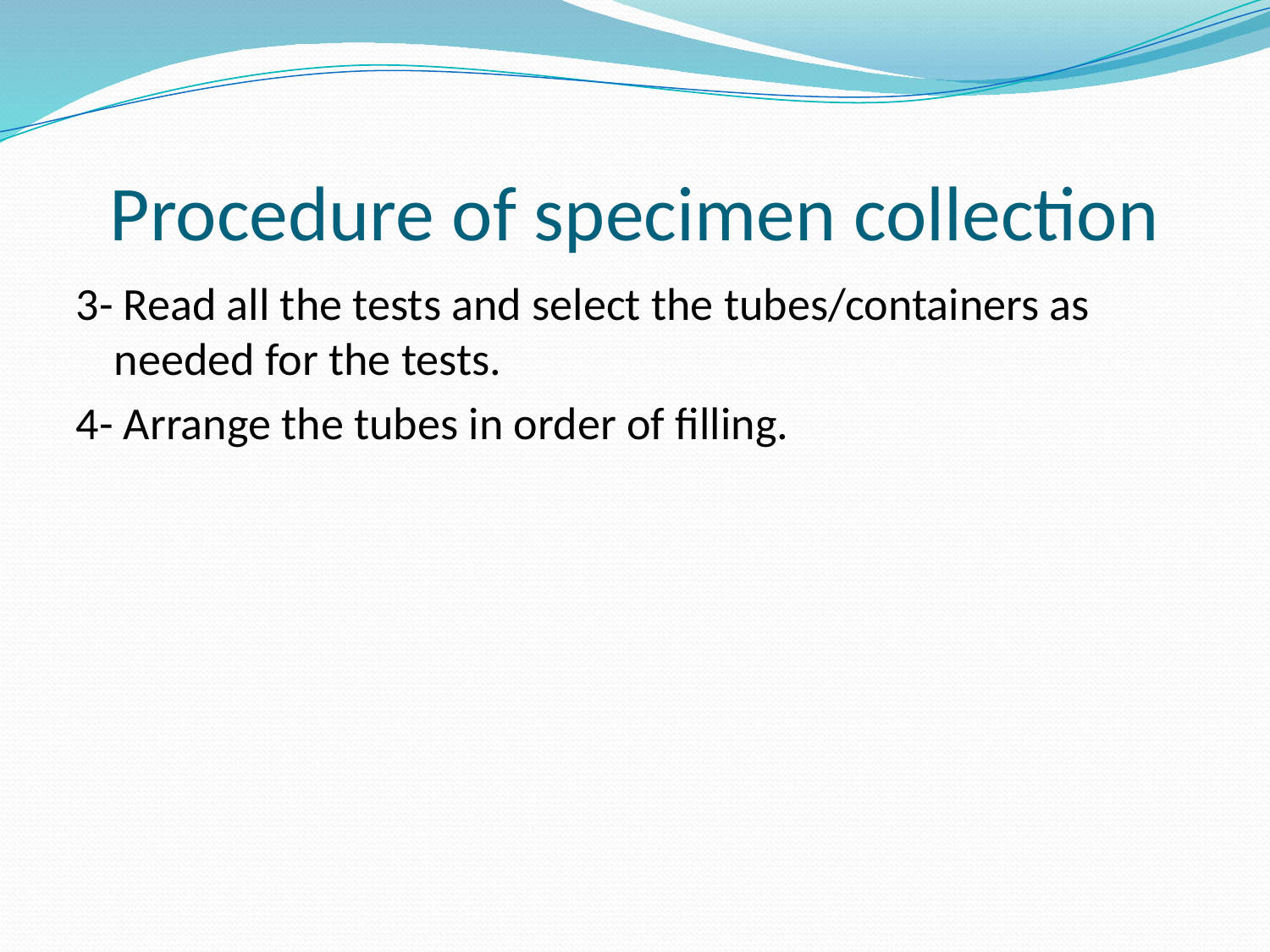

# Procedure of specimen collection
3- Read all the tests and select the tubes/containers as needed for the tests.
4- Arrange the tubes in order of filling.